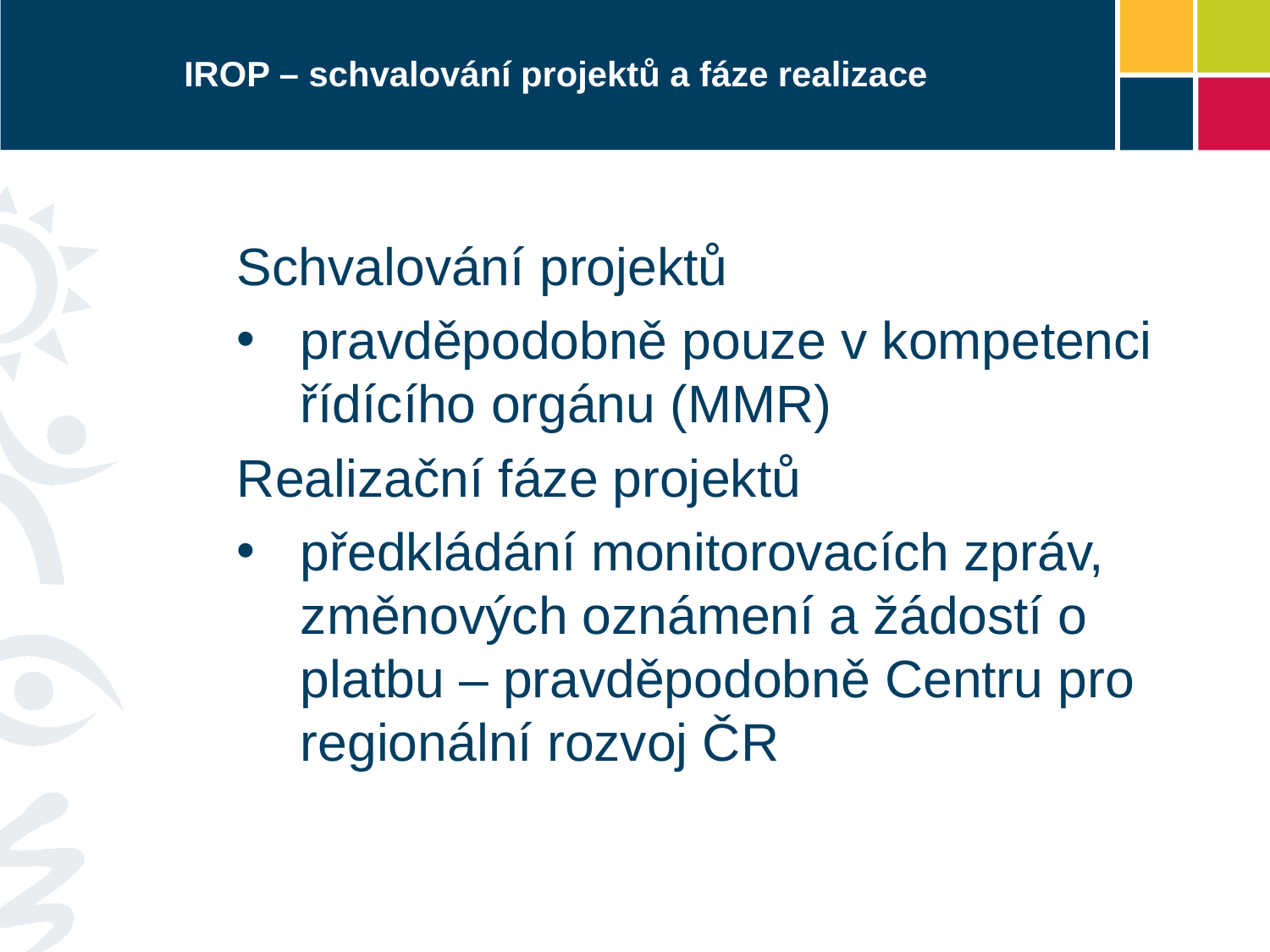

# IROP – schvalování projektů a fáze realizace
Schvalování projektů
pravděpodobně pouze v kompetenci řídícího orgánu (MMR)
Realizační fáze projektů
předkládání monitorovacích zpráv, změnových oznámení a žádostí o platbu – pravděpodobně Centru pro regionální rozvoj ČR